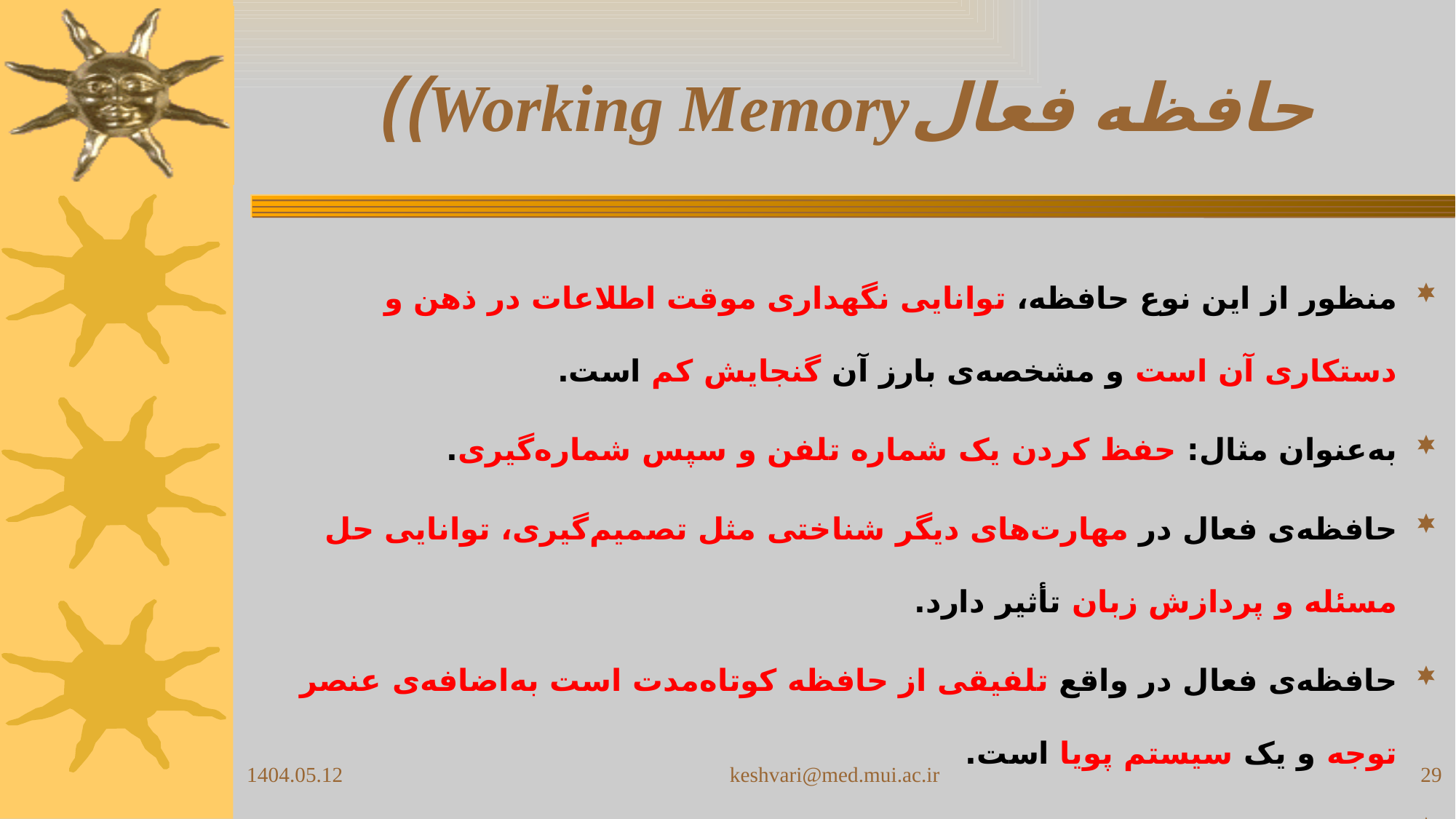

# حافظه فعالWorking Memory))
منظور از این نوع حافظه، توانایی نگهداری موقت اطلاعات در ذهن و دستکاری آن است و مشخصه‌ی بارز آن گنجایش کم است.
به‌عنوان مثال: حفظ کردن یک شماره تلفن و سپس شماره‌گیری.
حافظه‌ی فعال در مهارت‌های دیگر شناختی مثل تصمیم‌گیری، توانایی حل مسئله و پردازش زبان تأثیر دارد.
حافظه‌ی فعال در واقع تلفیقی از حافظه کوتاه‌مدت است به‌اضافه‌ی عنصر توجه و یک سیستم پویا است.
این حافظه در دوران سالمندی اختلال پیدا می‌کند.

1404.05.12
keshvari@med.mui.ac.ir
29